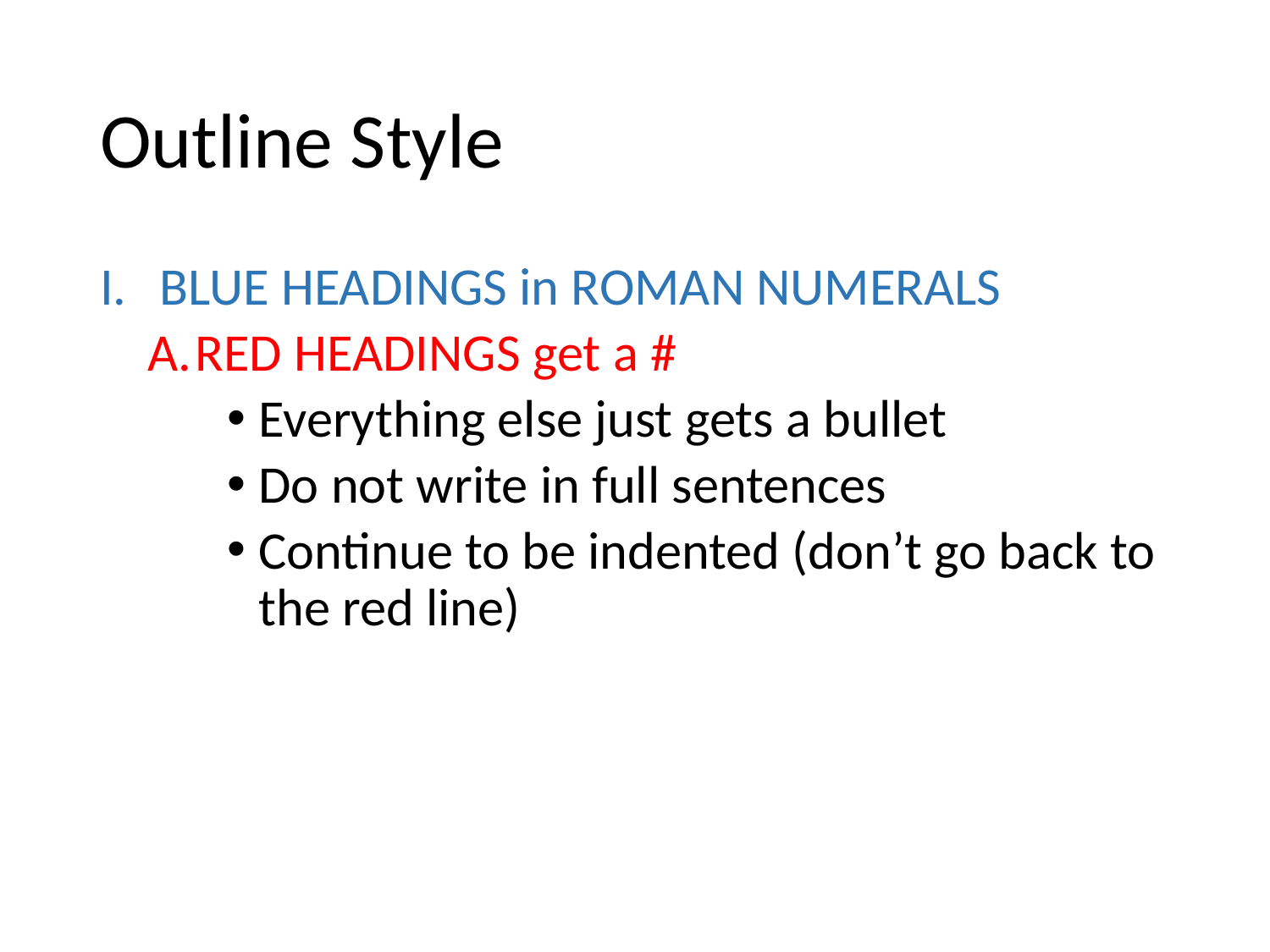

# Outline Style
BLUE HEADINGS in ROMAN NUMERALS
RED HEADINGS get a #
Everything else just gets a bullet
Do not write in full sentences
Continue to be indented (don’t go back to the red line)